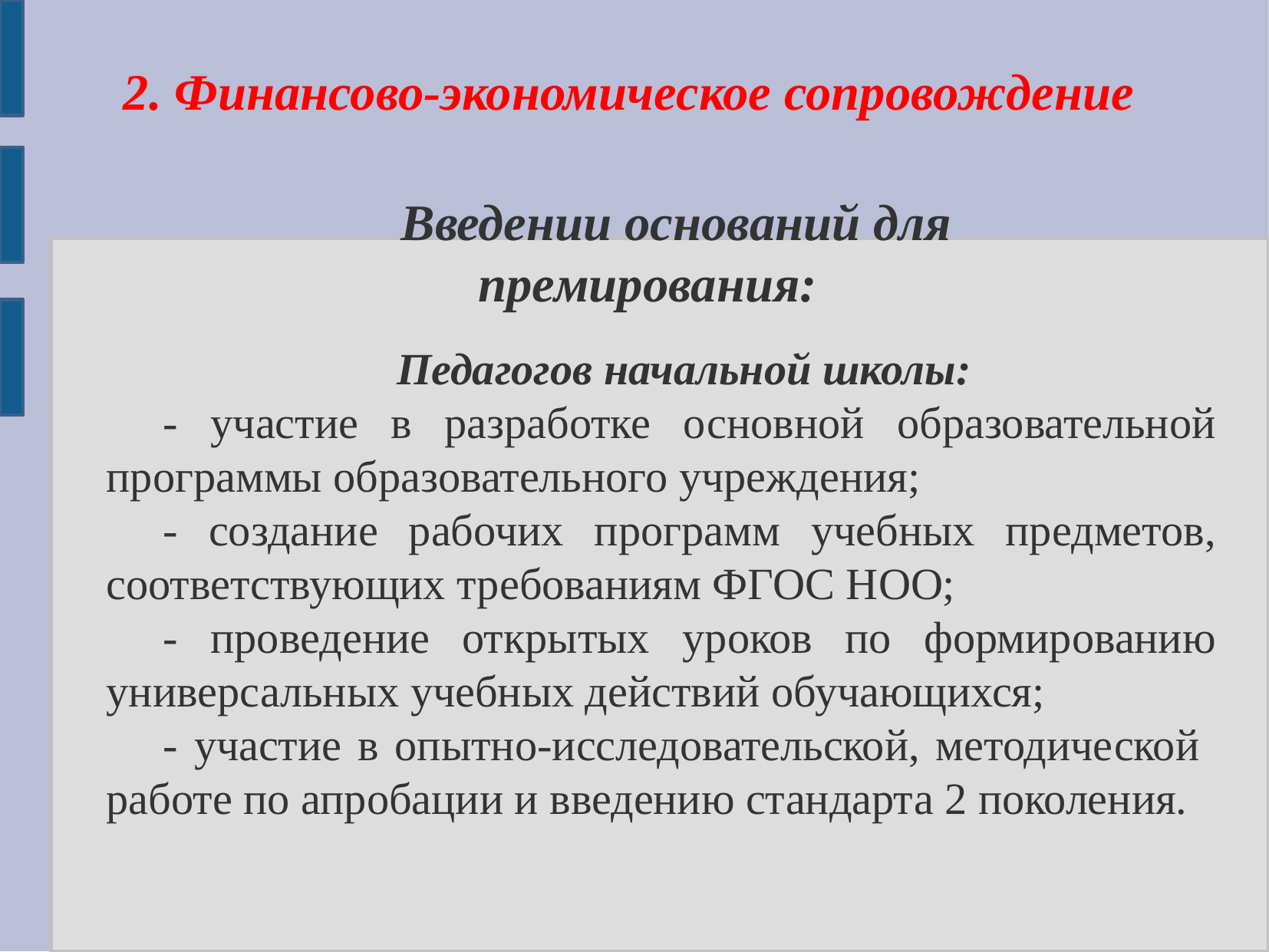

2. Финансово-экономическое сопровождение
Введении оснований для премирования:
Педагогов начальной школы:
- участие в разработке основной образовательной программы образовательного учреждения;
- создание рабочих программ учебных предметов, соответствующих требованиям ФГОС НОО;
- проведение открытых уроков по формированию универсальных учебных действий обучающихся;
- участие в опытно-исследовательской, методической  работе по апробации и введению стандарта 2 поколения.